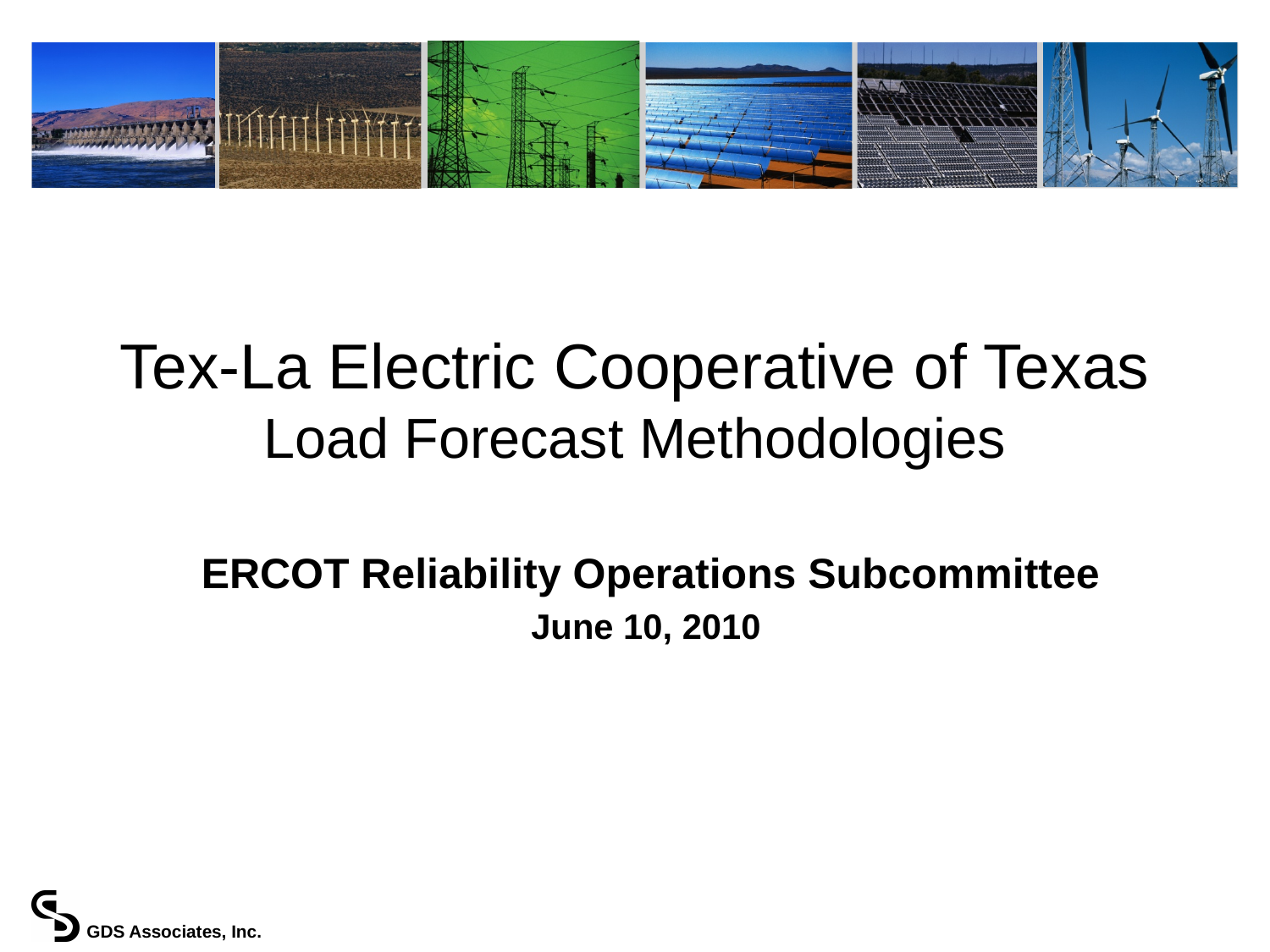

# Tex-La Electric Cooperative of Texas Load Forecast Methodologies
ERCOT Reliability Operations Subcommittee
June 10, 2010